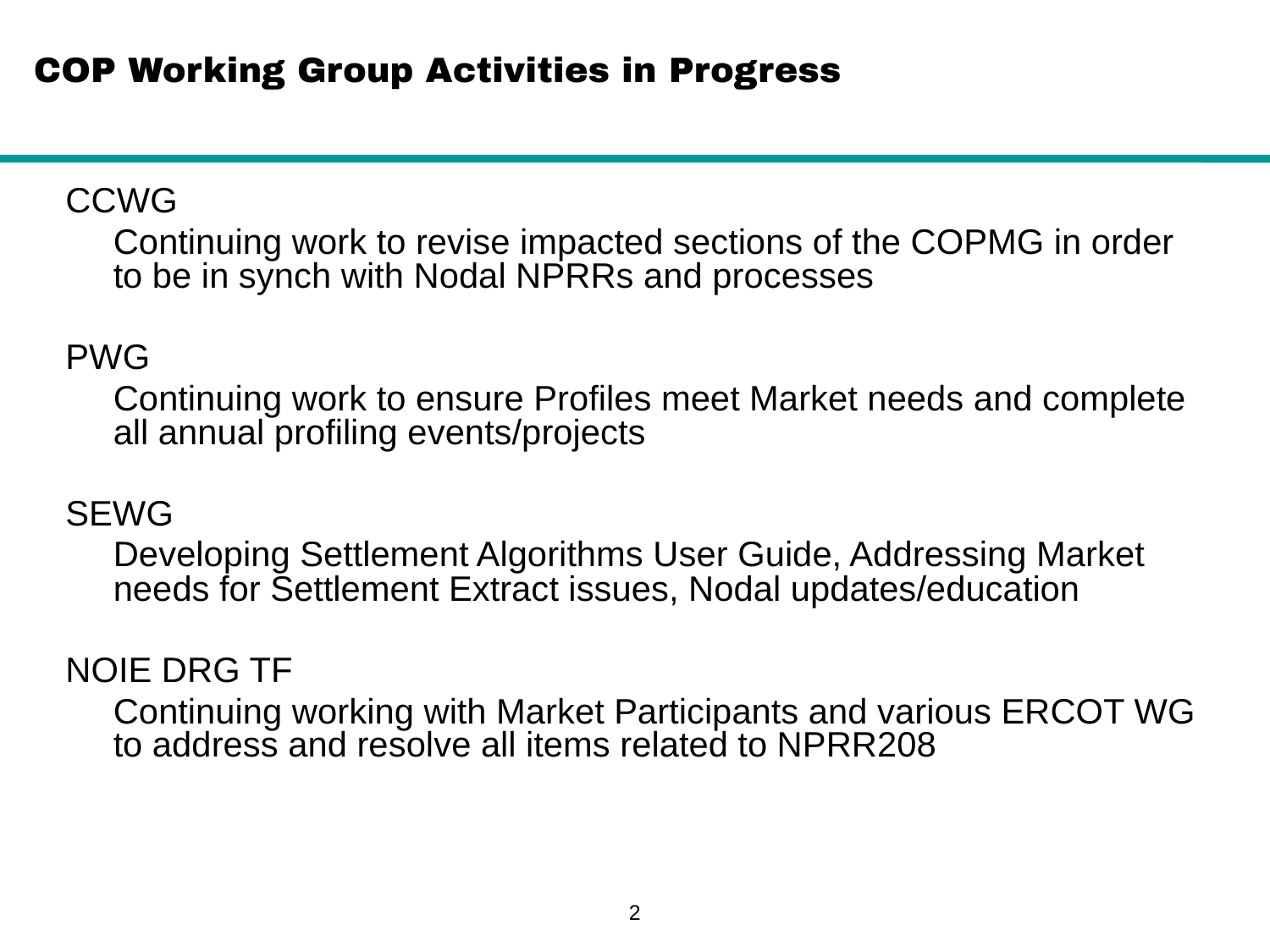

COP Working Group Activities in Progress
CCWG
	Continuing work to revise impacted sections of the COPMG in order to be in synch with Nodal NPRRs and processes

PWG
	Continuing work to ensure Profiles meet Market needs and complete all annual profiling events/projects

SEWG
	Developing Settlement Algorithms User Guide, Addressing Market needs for Settlement Extract issues, Nodal updates/education

NOIE DRG TF
	Continuing working with Market Participants and various ERCOT WG to address and resolve all items related to NPRR208

2